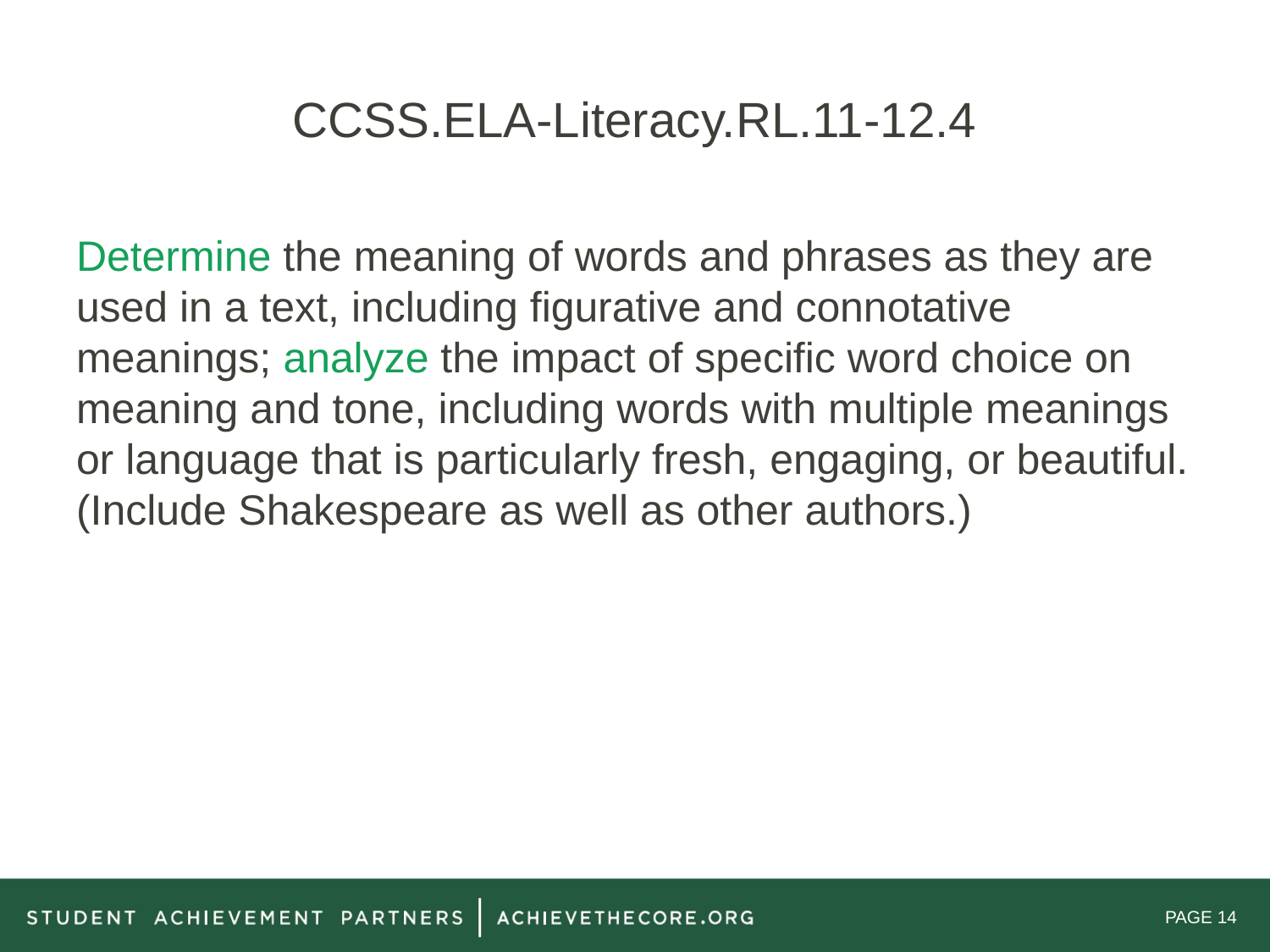

# CCSS.ELA-Literacy.RL.11-12.4
Determine the meaning of words and phrases as they are used in a text, including figurative and connotative meanings; analyze the impact of specific word choice on meaning and tone, including words with multiple meanings or language that is particularly fresh, engaging, or beautiful. (Include Shakespeare as well as other authors.)